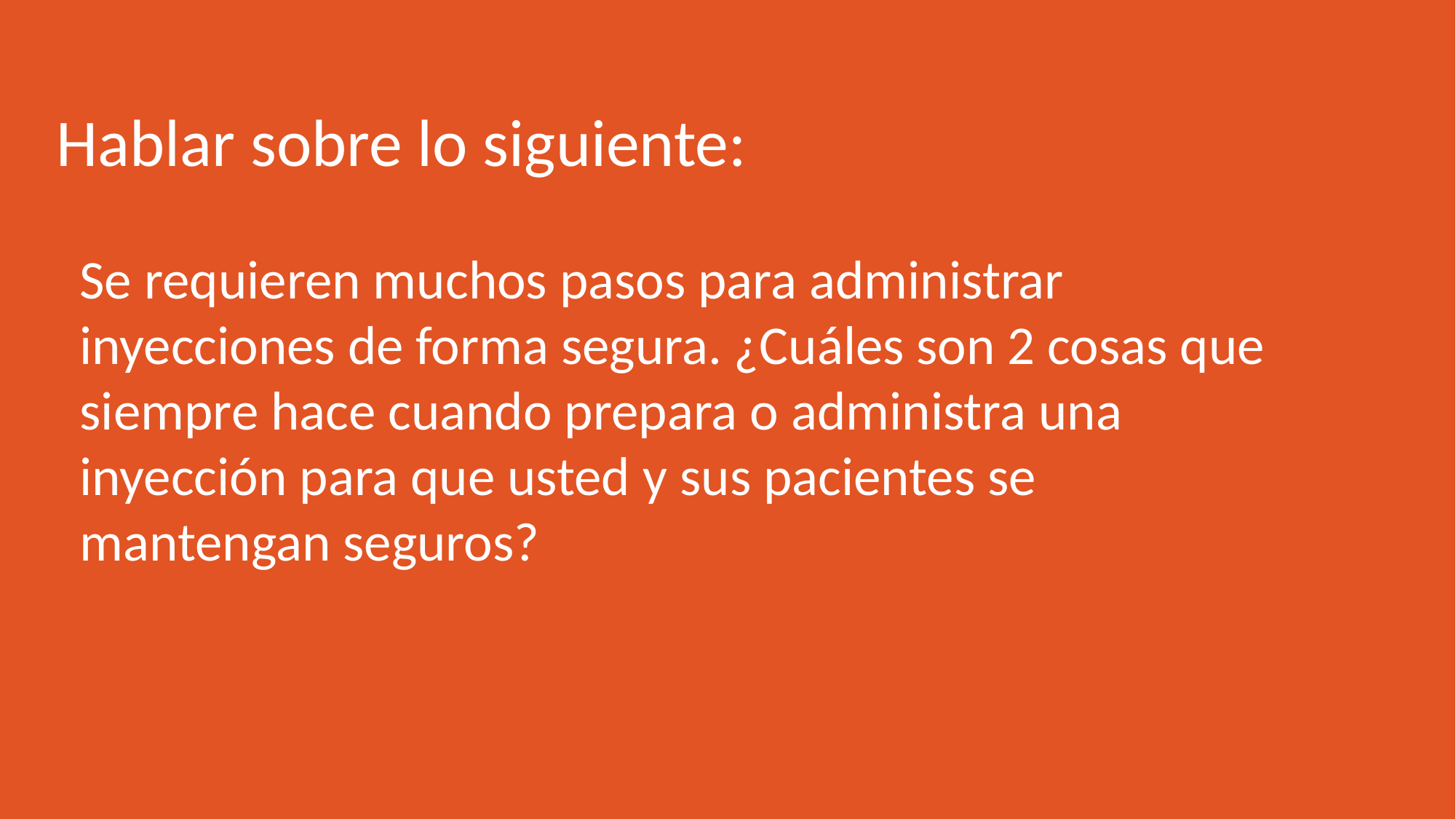

# Hablar sobre lo siguiente:
Se requieren muchos pasos para administrar inyecciones de forma segura. ¿Cuáles son 2 cosas que siempre hace cuando prepara o administra una inyección para que usted y sus pacientes se mantengan seguros?